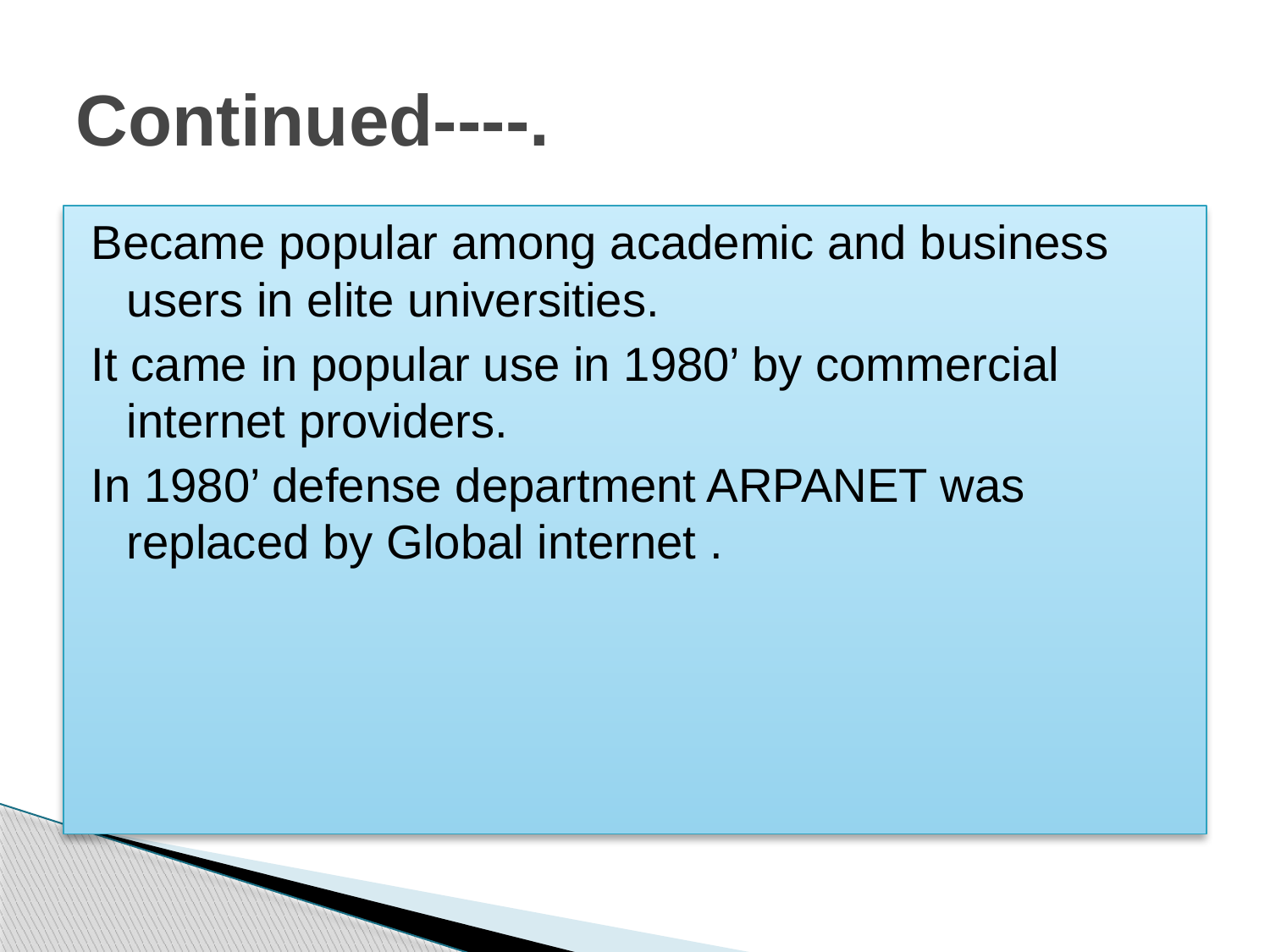

# Continued----.
Became popular among academic and business users in elite universities.
It came in popular use in 1980’ by commercial internet providers.
In 1980’ defense department ARPANET was replaced by Global internet .